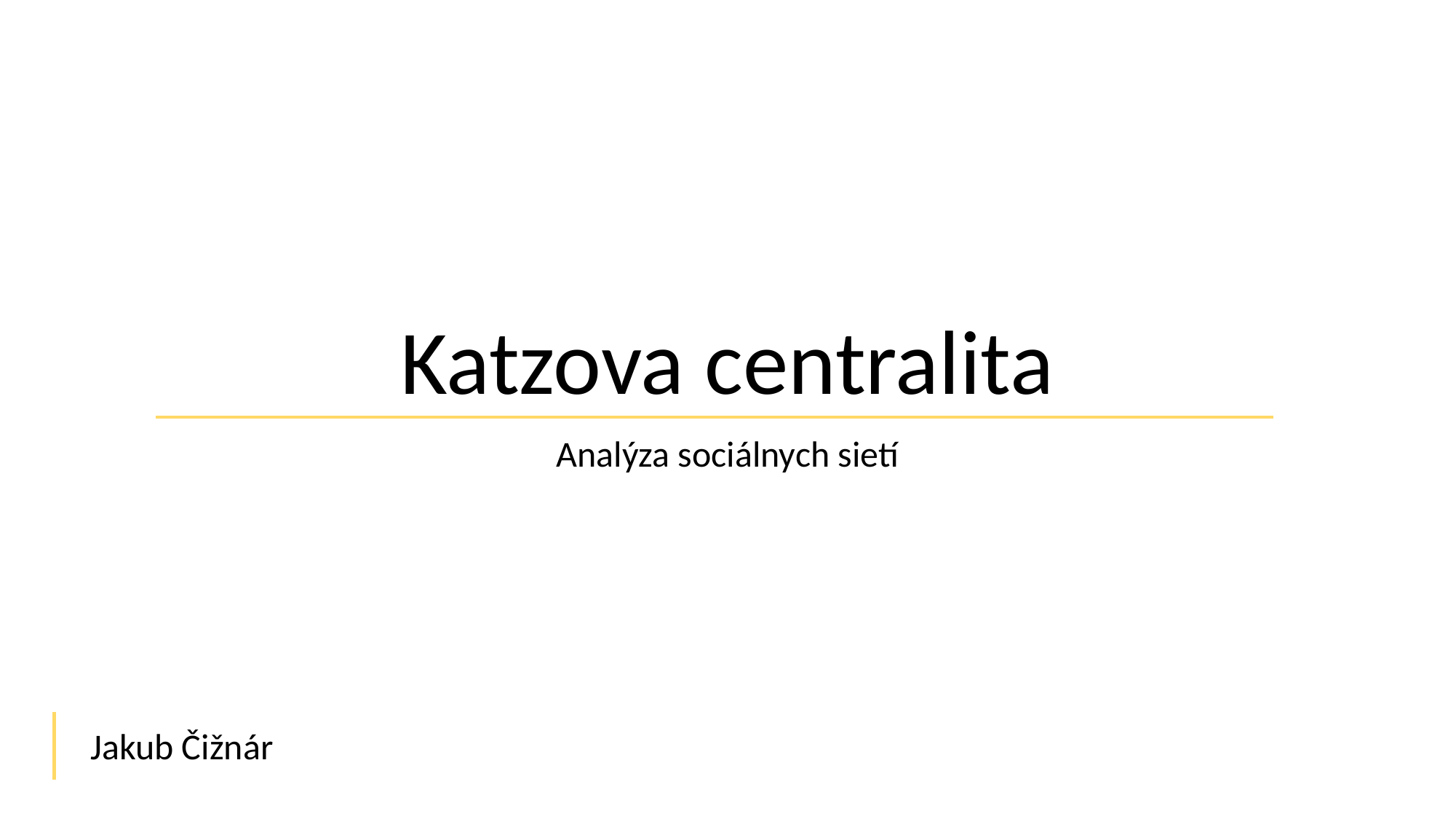

# Katzova centralita
Analýza sociálnych sietí
Jakub Čižnár